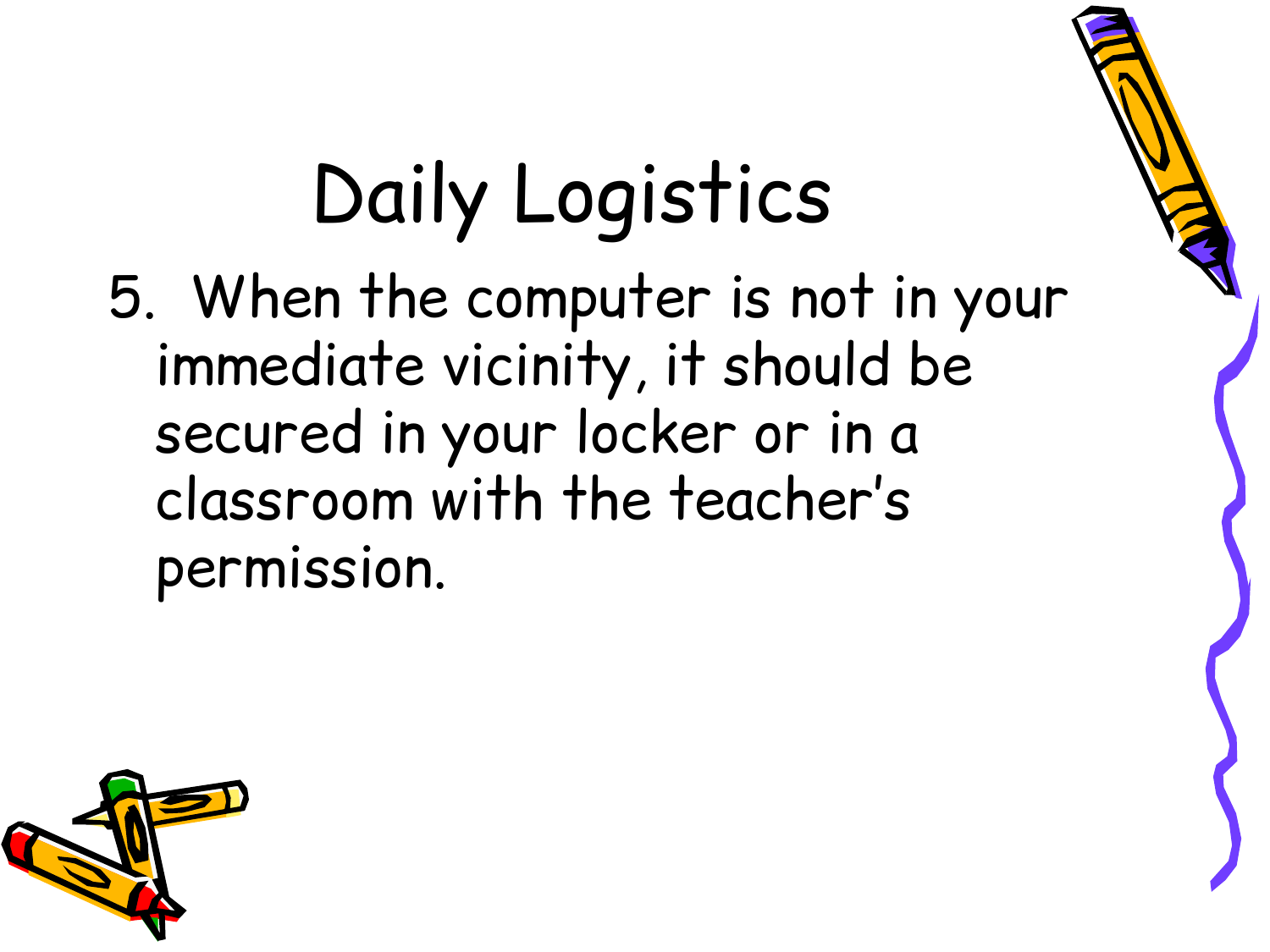

# Daily Logistics
5.  When the computer is not in your immediate vicinity, it should be secured in your locker or in a classroom with the teacher’s permission.